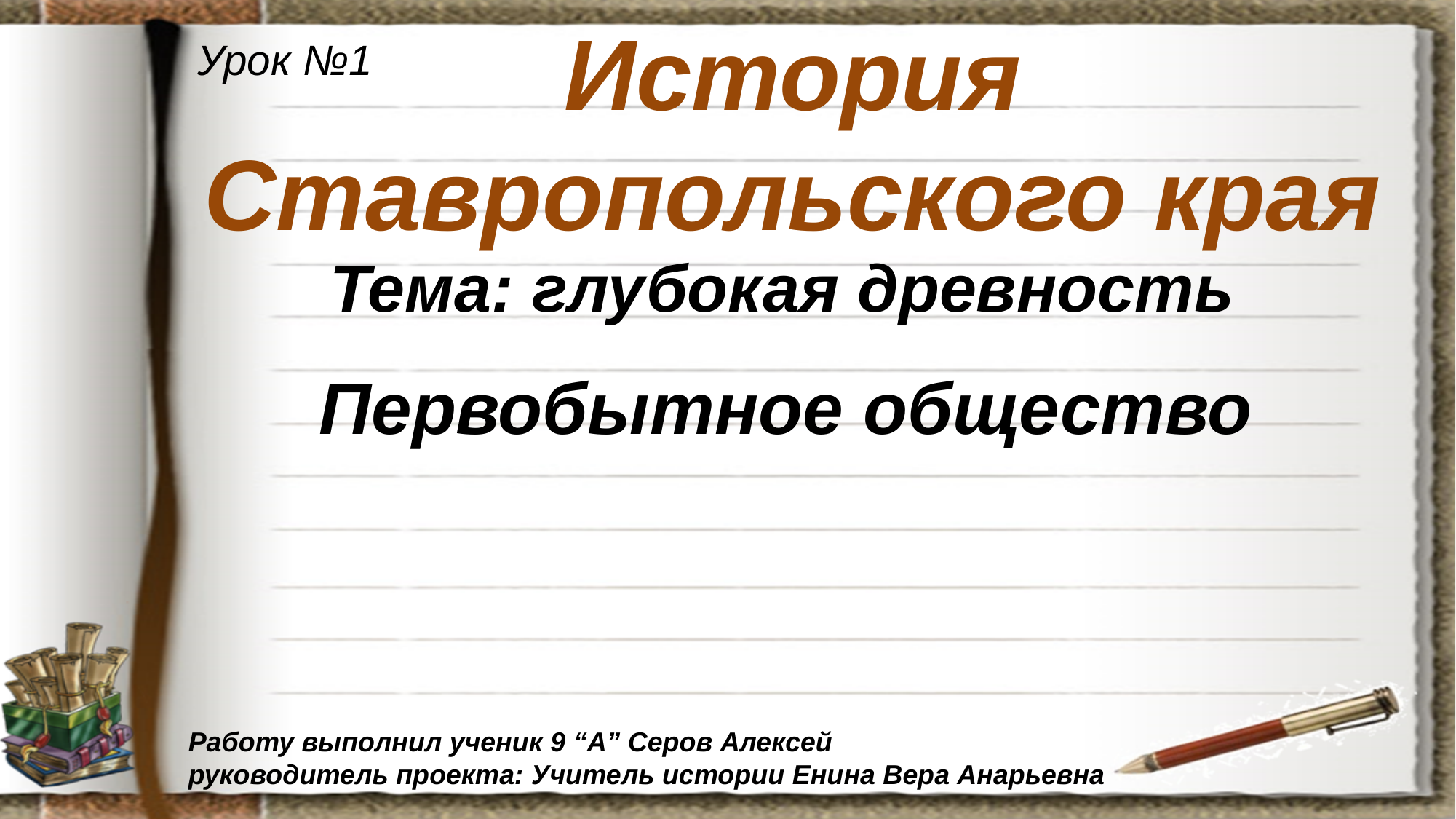

# История Ставропольского края
Урок №1
Тема: глубокая древность
Первобытное общество
Работу выполнил ученик 9 “А” Серов Алексей
руководитель проекта: Учитель истории Енина Вера Анарьевна